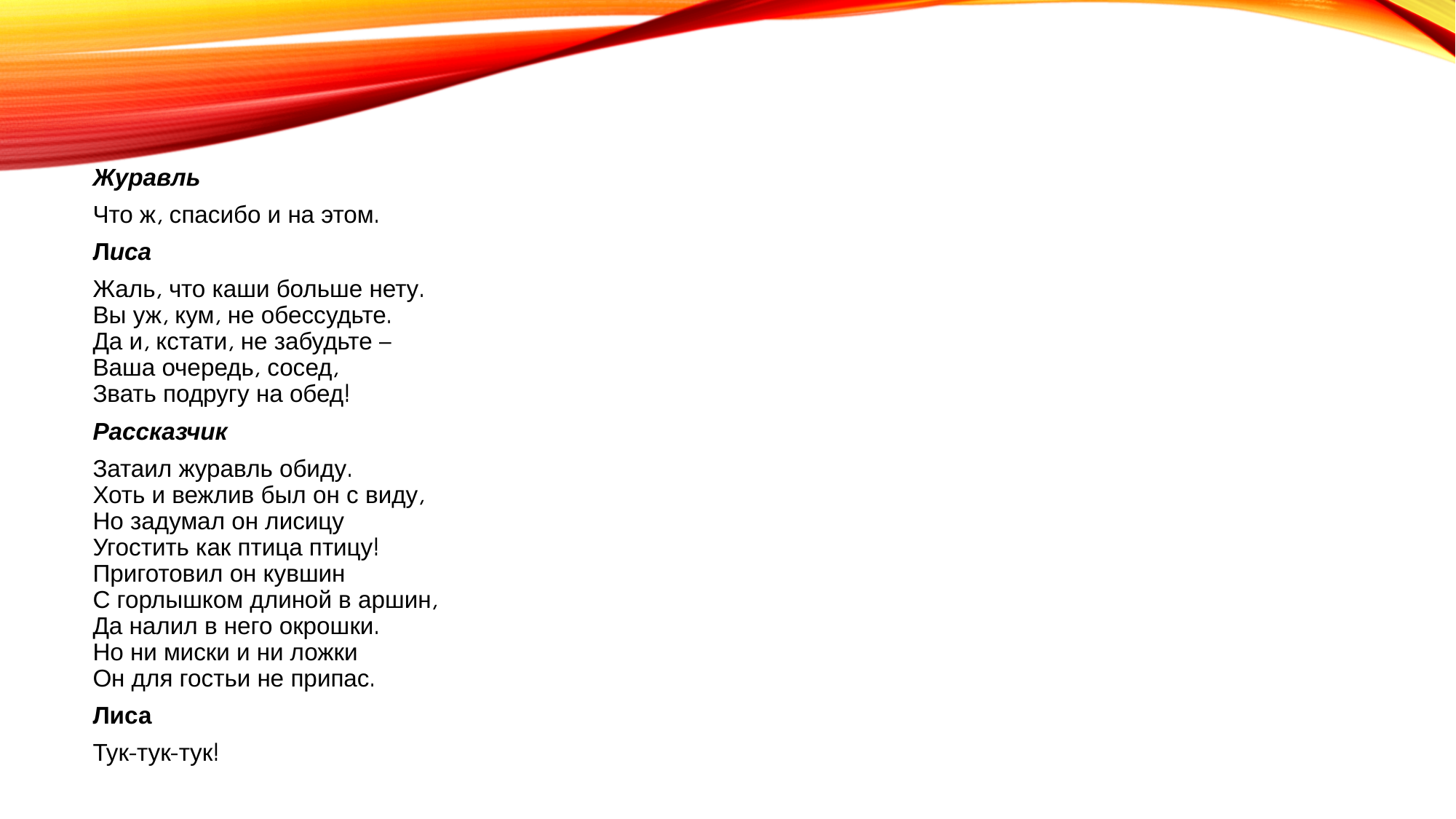

Журавль
Что ж, спасибо и на этом.
Лиса
Жаль, что каши больше нету.
Вы уж, кум, не обессудьте.
Да и, кстати, не забудьте –
Ваша очередь, сосед,
Звать подругу на обед!
Рассказчик
Затаил журавль обиду.
Хоть и вежлив был он с виду,
Но задумал он лисицу
Угостить как птица птицу!
Приготовил он кувшин
С горлышком длиной в аршин,
Да налил в него окрошки.
Но ни миски и ни ложки
Он для гостьи не припас.
Лиса
Тук-тук-тук!